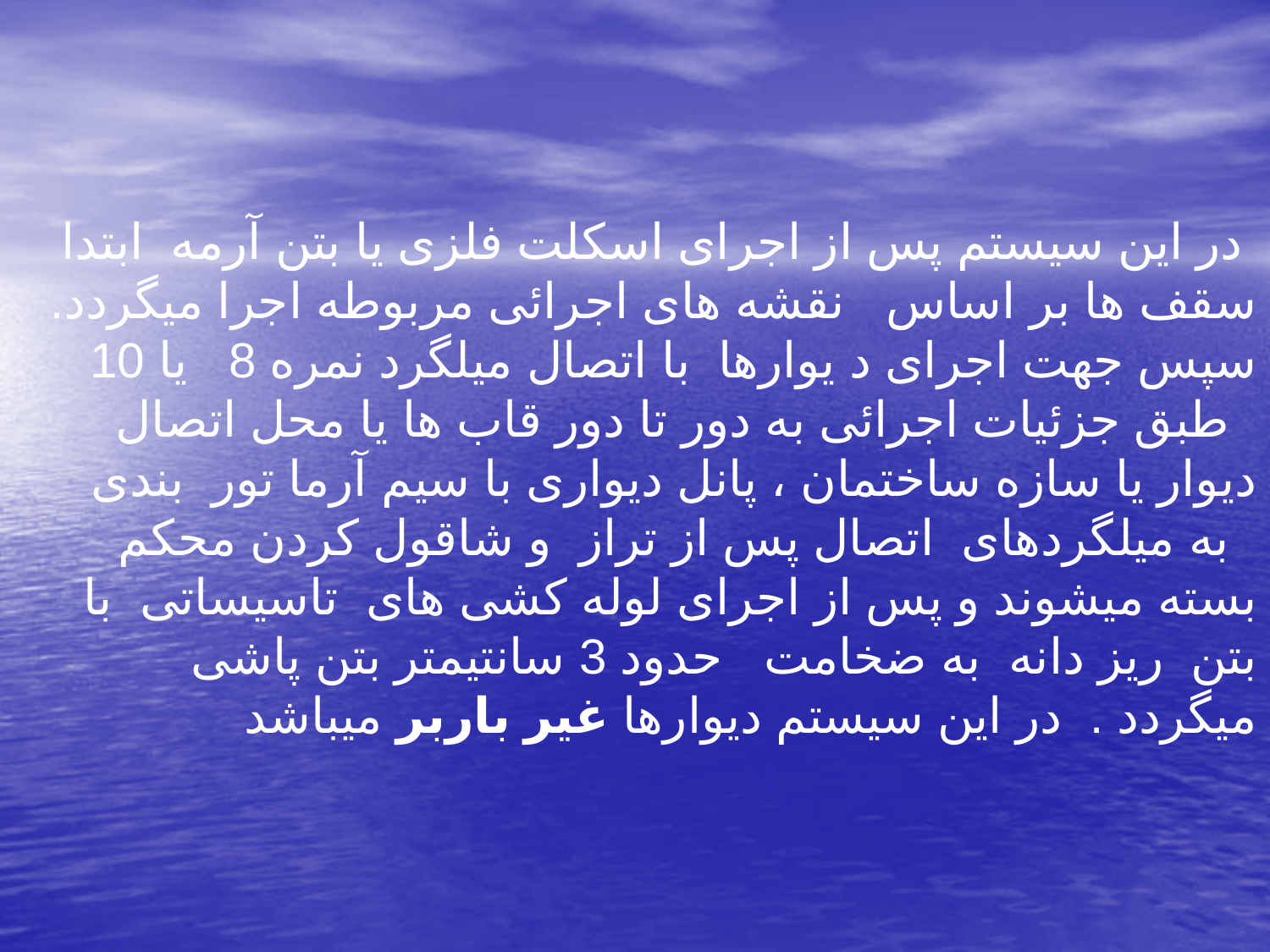

در این سیستم پس از اجرای اسکلت فلزی یا بتن آرمه  ابتدا سقف ها بر اساس   نقشه های اجرائی مربوطه اجرا میگردد.  سپس جهت اجرای د یوارها  با اتصال میلگرد نمره 8   یا 10   طبق جزئیات اجرائی به دور تا دور قاب ها یا محل اتصال دیوار یا سازه ساختمان ، پانل دیواری با سیم آرما تور  بندی   به میلگردهای  اتصال پس از تراز  و شاقول کردن محکم بسته میشوند و پس از اجرای لوله کشی های  تاسیساتی  با بتن  ریز دانه  به ضخامت   حدود 3 سانتیمتر بتن پاشی میگردد .  در این سیستم دیوارها غیر باربر میباشد